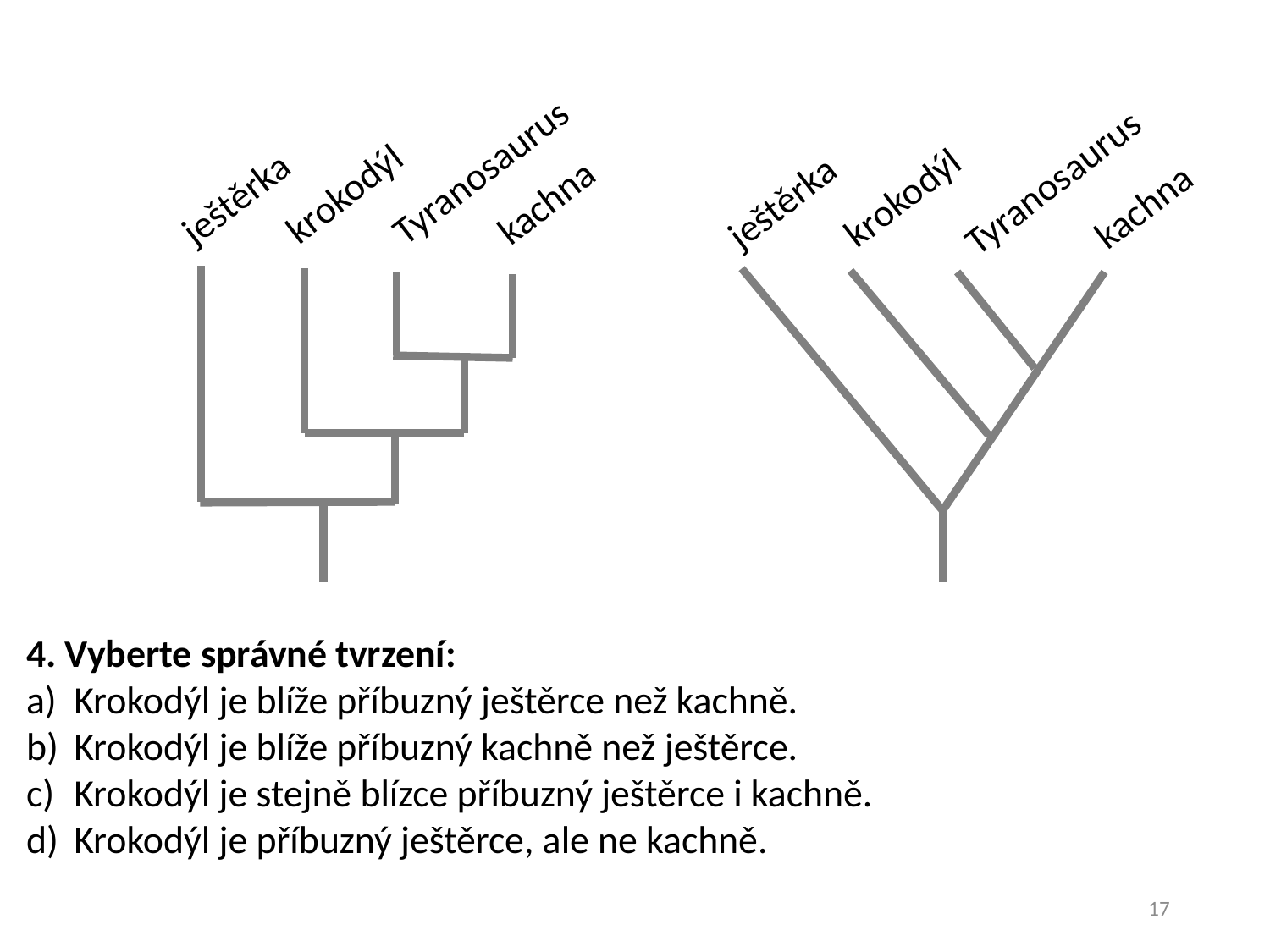

krokodýl
ještěrka
kachna
Tyranosaurus
krokodýl
kachna
ještěrka
Tyranosaurus
4. Vyberte správné tvrzení:
Krokodýl je blíže příbuzný ještěrce než kachně.
Krokodýl je blíže příbuzný kachně než ještěrce.
Krokodýl je stejně blízce příbuzný ještěrce i kachně.
Krokodýl je příbuzný ještěrce, ale ne kachně.
17